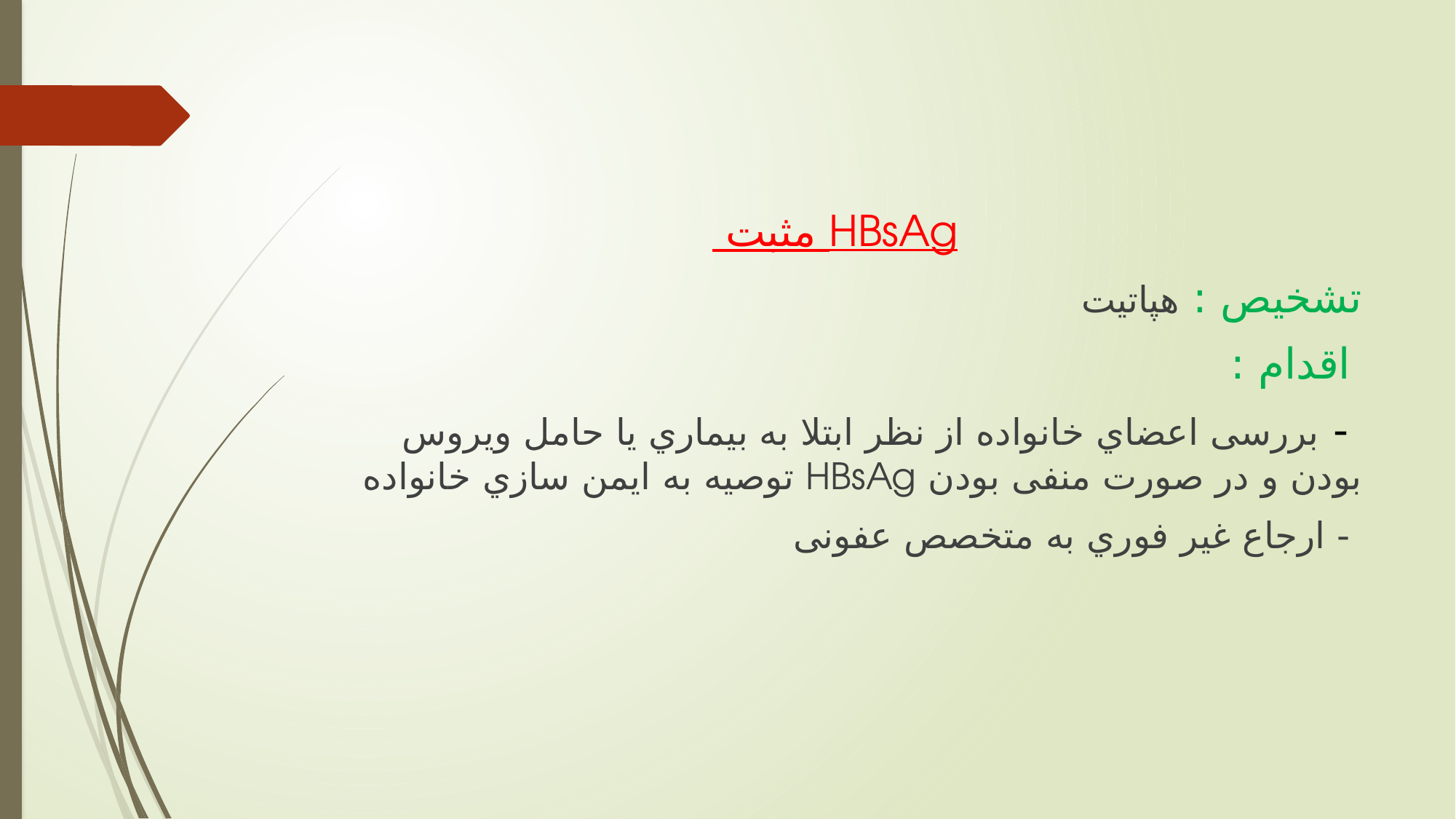

HBsAg مثبت
تشخیص : هپاتیت
 اقدام :
 - بررسی اعضاي خانواده از نظر ابتلا به بیماري يا حامل ويروس بودن و در صورت منفی بودن HBsAg توصیه به ايمن سازي خانواده
 - ارجاع غیر فوري به متخصص عفونی